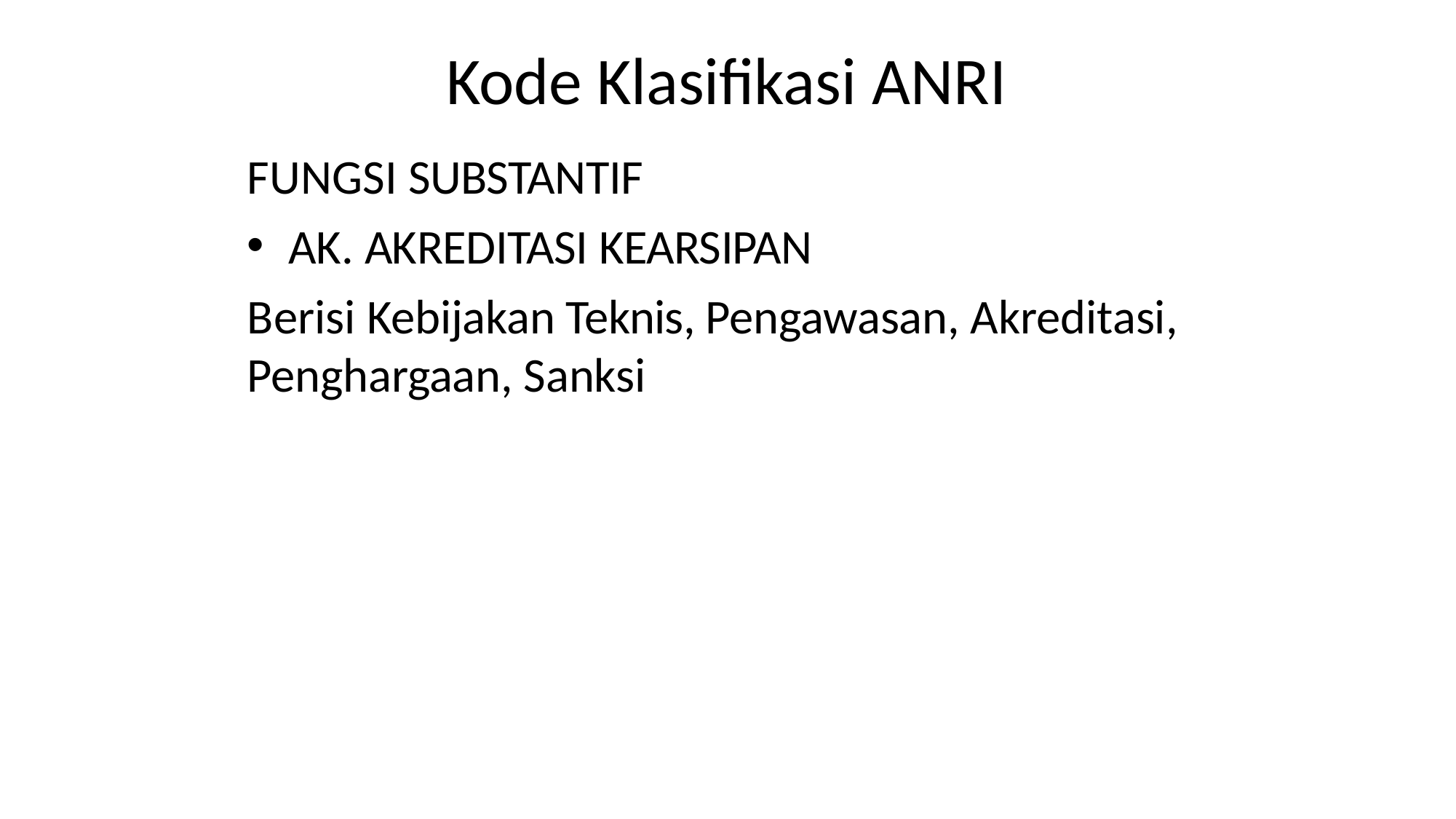

# Kode Klasifikasi ANRI
FUNGSI SUBSTANTIF
AK. AKREDITASI KEARSIPAN
Berisi Kebijakan Teknis, Pengawasan, Akreditasi,  Penghargaan, Sanksi